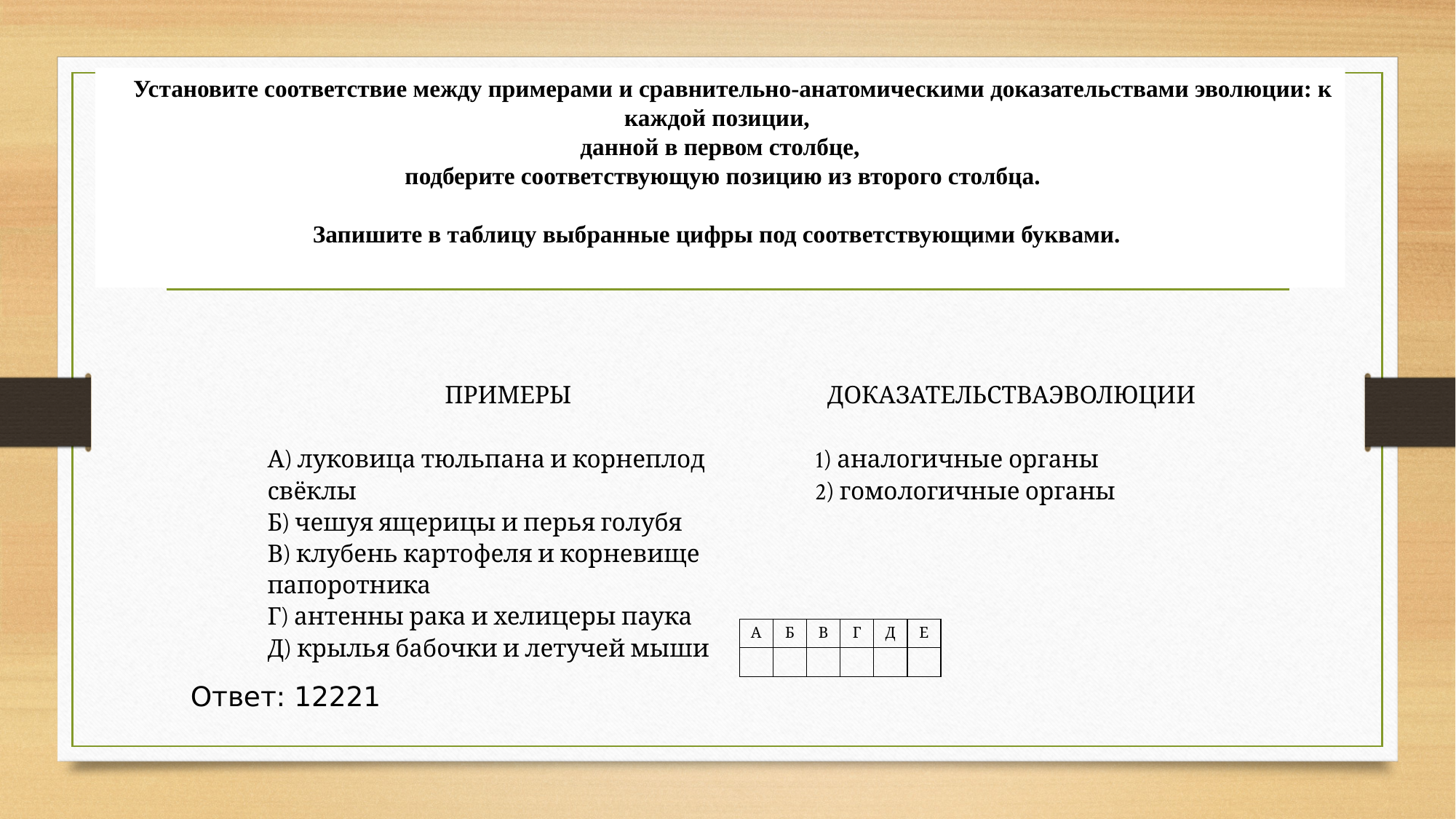

# Установите соответствие между примерами и сравнительно-анатомическими доказательствами эволюции: к каждой позиции, данной в первом столбце, подберите соответствующую позицию из второго столбца.

Запишите в таблицу выбранные цифры под соответствующими буквами.
| ПРИМЕРЫ |  | ДОКАЗАТЕЛЬСТВАЭВОЛЮЦИИ |
| --- | --- | --- |
| А) луковица тюльпана и корнеплод свёклы Б) чешуя ящерицы и перья голубя В) клубень картофеля и корневище папоротника Г) антенны рака и хелицеры паука Д) крылья бабочки и летучей мыши |  | 1) аналогичные органы 2) гомологичные органы |
| А | Б | В | Г | Д | Е |
| --- | --- | --- | --- | --- | --- |
|  |  |  |  |  |  |
Ответ: 12221